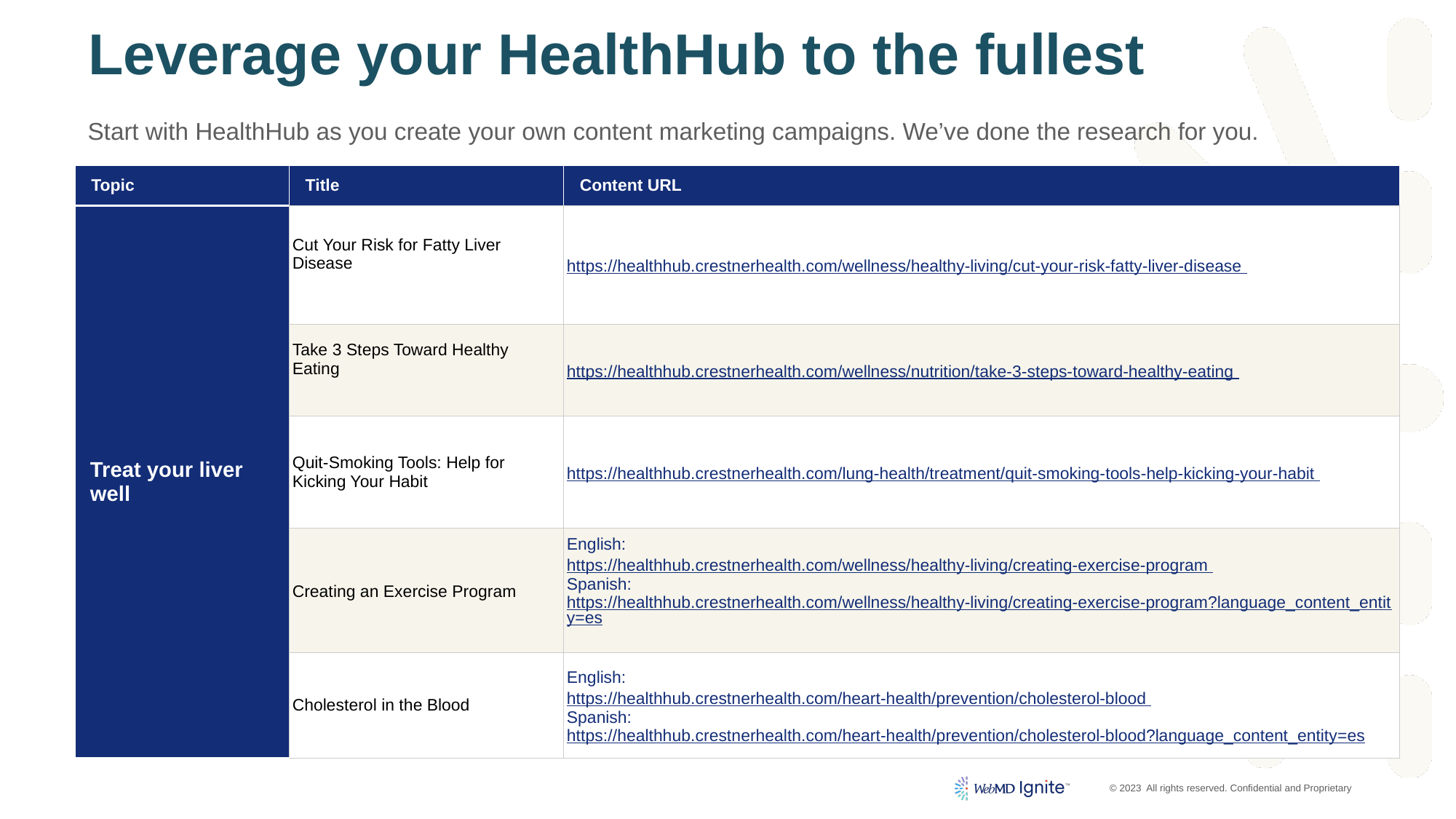

# Leverage your HealthHub to the fullest
Start with HealthHub as you create your own content marketing campaigns. We’ve done the research for you.
| Topic | Title | Content URL |
| --- | --- | --- |
| Treat your liver well | Cut Your Risk for Fatty Liver Disease | https://healthhub.crestnerhealth.com/wellness/healthy-living/cut-your-risk-fatty-liver-disease |
|  | Take 3 Steps Toward Healthy Eating | https://healthhub.crestnerhealth.com/wellness/nutrition/take-3-steps-toward-healthy-eating |
|  | Quit-Smoking Tools: Help for Kicking Your Habit | https://healthhub.crestnerhealth.com/lung-health/treatment/quit-smoking-tools-help-kicking-your-habit |
|  | Creating an Exercise Program | English: https://healthhub.crestnerhealth.com/wellness/healthy-living/creating-exercise-program Spanish: https://healthhub.crestnerhealth.com/wellness/healthy-living/creating-exercise-program?language\_content\_entity=es |
|  | Cholesterol in the Blood | English: https://healthhub.crestnerhealth.com/heart-health/prevention/cholesterol-blood Spanish: https://healthhub.crestnerhealth.com/heart-health/prevention/cholesterol-blood?language\_content\_entity=es |